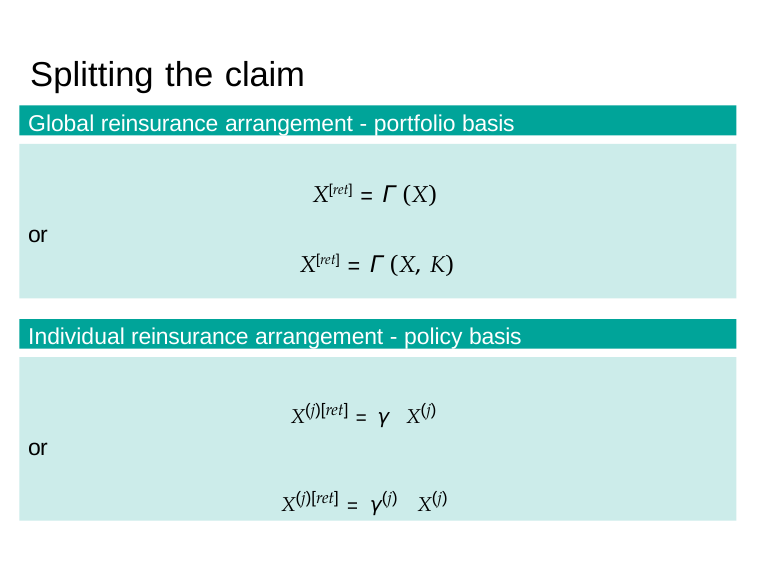

# Splitting the claim
Global reinsurance arrangement - portfolio basis

X[ret] = Γ (X)
or
X[ret] = Γ (X, K)
Individual reinsurance arrangement - policy basis

X(j)[ret] = γ  X(j)
X(j)[ret] = γ(j)  X(j)
or